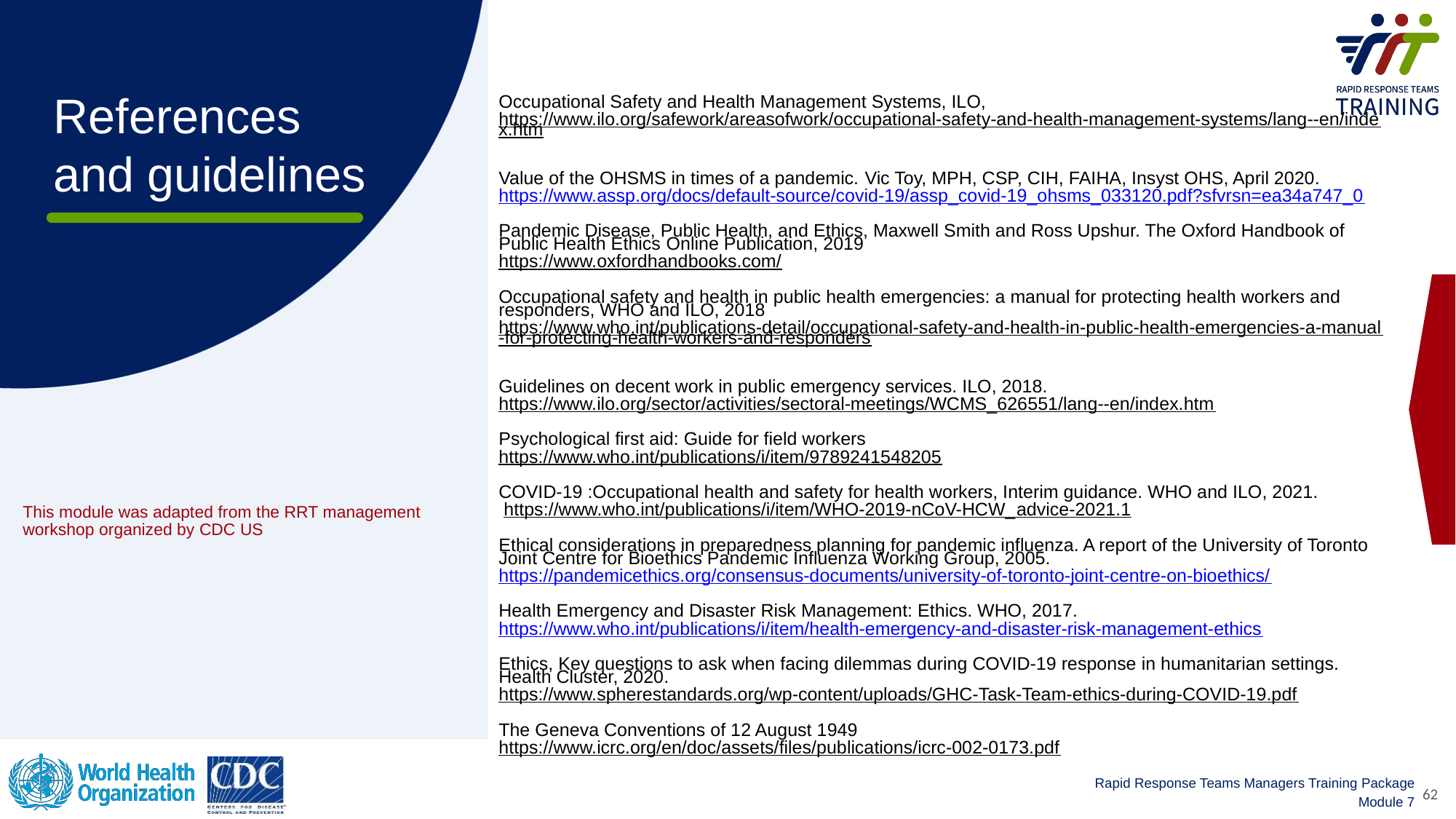

Occupational Safety and Health Management Systems, ILO,
https://www.ilo.org/safework/areasofwork/occupational-safety-and-health-management-systems/lang--en/index.htm

Value of the OHSMS in times of a pandemic. Vic Toy, MPH, CSP, CIH, FAIHA, Insyst OHS, April 2020.
https://www.assp.org/docs/default-source/covid-19/assp_covid-19_ohsms_033120.pdf?sfvrsn=ea34a747_0

Pandemic Disease, Public Health, and Ethics, Maxwell Smith and Ross Upshur. The Oxford Handbook of Public Health Ethics Online Publication, 2019
https://www.oxfordhandbooks.com/

Occupational safety and health in public health emergencies: a manual for protecting health workers and responders, WHO and ILO, 2018
https://www.who.int/publications-detail/occupational-safety-and-health-in-public-health-emergencies-a-manual-for-protecting-health-workers-and-responders

Guidelines on decent work in public emergency services. ILO, 2018.
https://www.ilo.org/sector/activities/sectoral-meetings/WCMS_626551/lang--en/index.htm

Psychological first aid: Guide for field workers
https://www.who.int/publications/i/item/9789241548205

COVID-19 :Occupational health and safety for health workers, Interim guidance. WHO and ILO, 2021.
 https://www.who.int/publications/i/item/WHO-2019-nCoV-HCW_advice-2021.1

Ethical considerations in preparedness planning for pandemic influenza. A report of the University of Toronto Joint Centre for Bioethics Pandemic Influenza Working Group, 2005.
https://pandemicethics.org/consensus-documents/university-of-toronto-joint-centre-on-bioethics/

Health Emergency and Disaster Risk Management: Ethics. WHO, 2017.
https://www.who.int/publications/i/item/health-emergency-and-disaster-risk-management-ethics

Ethics, Key questions to ask when facing dilemmas during COVID-19 response in humanitarian settings. Health Cluster, 2020.
https://www.spherestandards.org/wp-content/uploads/GHC-Task-Team-ethics-during-COVID-19.pdf

The Geneva Conventions of 12 August 1949
https://www.icrc.org/en/doc/assets/files/publications/icrc-002-0173.pdf
# This module was adapted from the RRT management workshop organized by CDC US
62